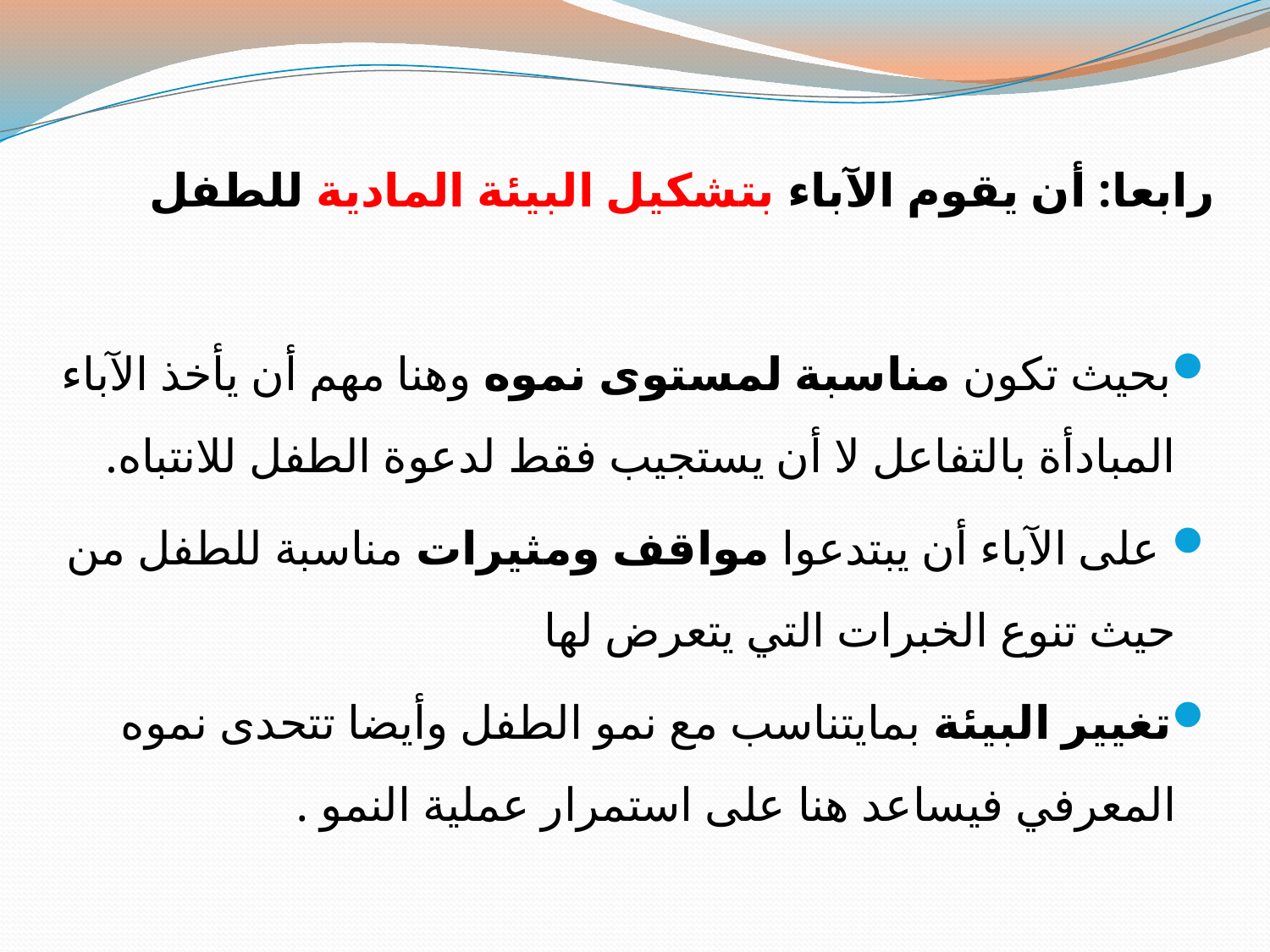

رابعا: أن يقوم الآباء بتشكيل البيئة المادية للطفل

بحيث تكون مناسبة لمستوى نموه وهنا مهم أن يأخذ الآباء المبادأة بالتفاعل لا أن يستجيب فقط لدعوة الطفل للانتباه.
 على الآباء أن يبتدعوا مواقف ومثيرات مناسبة للطفل من حيث تنوع الخبرات التي يتعرض لها
تغيير البيئة بمايتناسب مع نمو الطفل وأيضا تتحدى نموه المعرفي فيساعد هنا على استمرار عملية النمو .